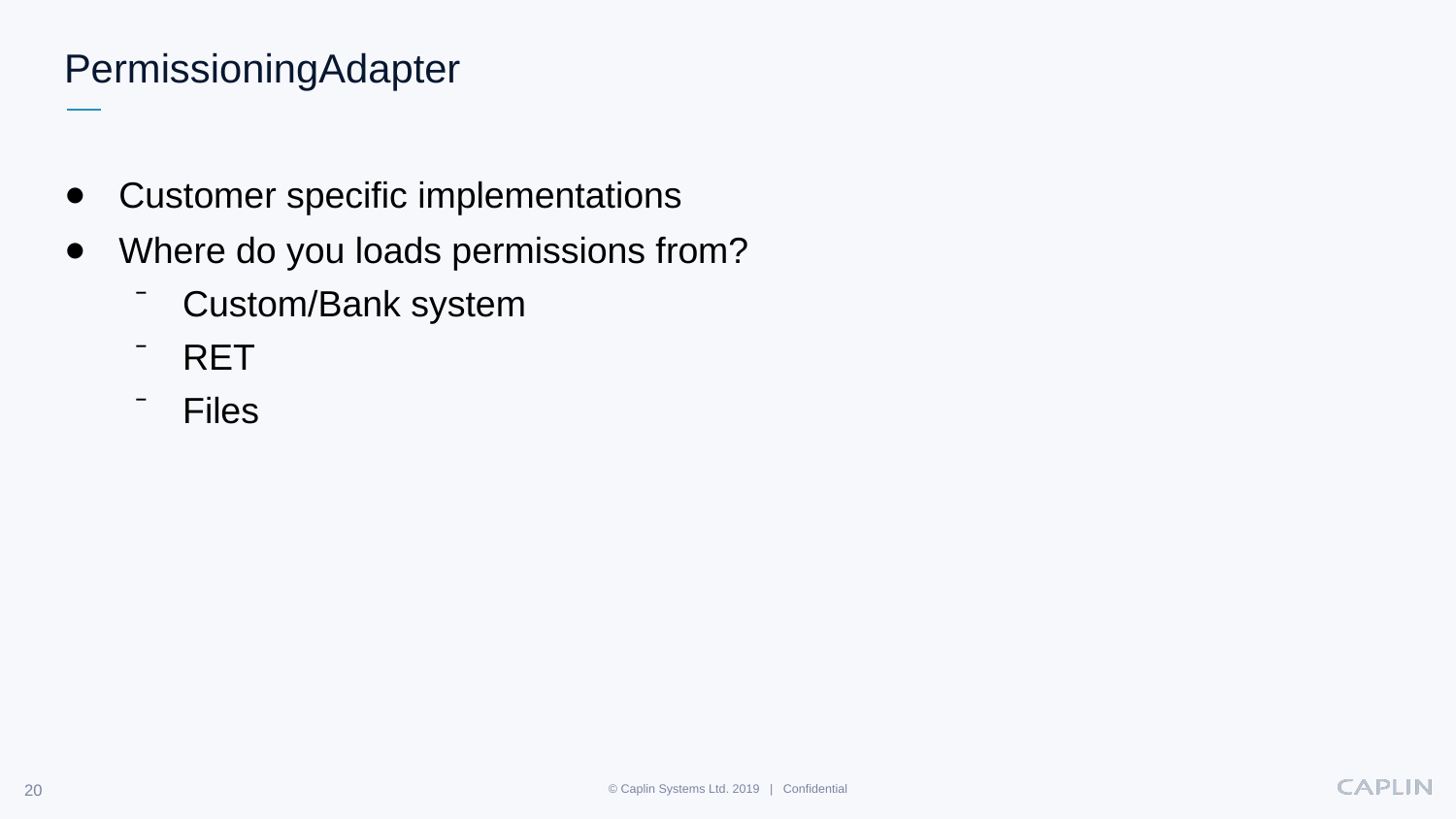

# PermissioningAdapter
Customer specific implementations
Where do you loads permissions from?
Custom/Bank system
RET
Files